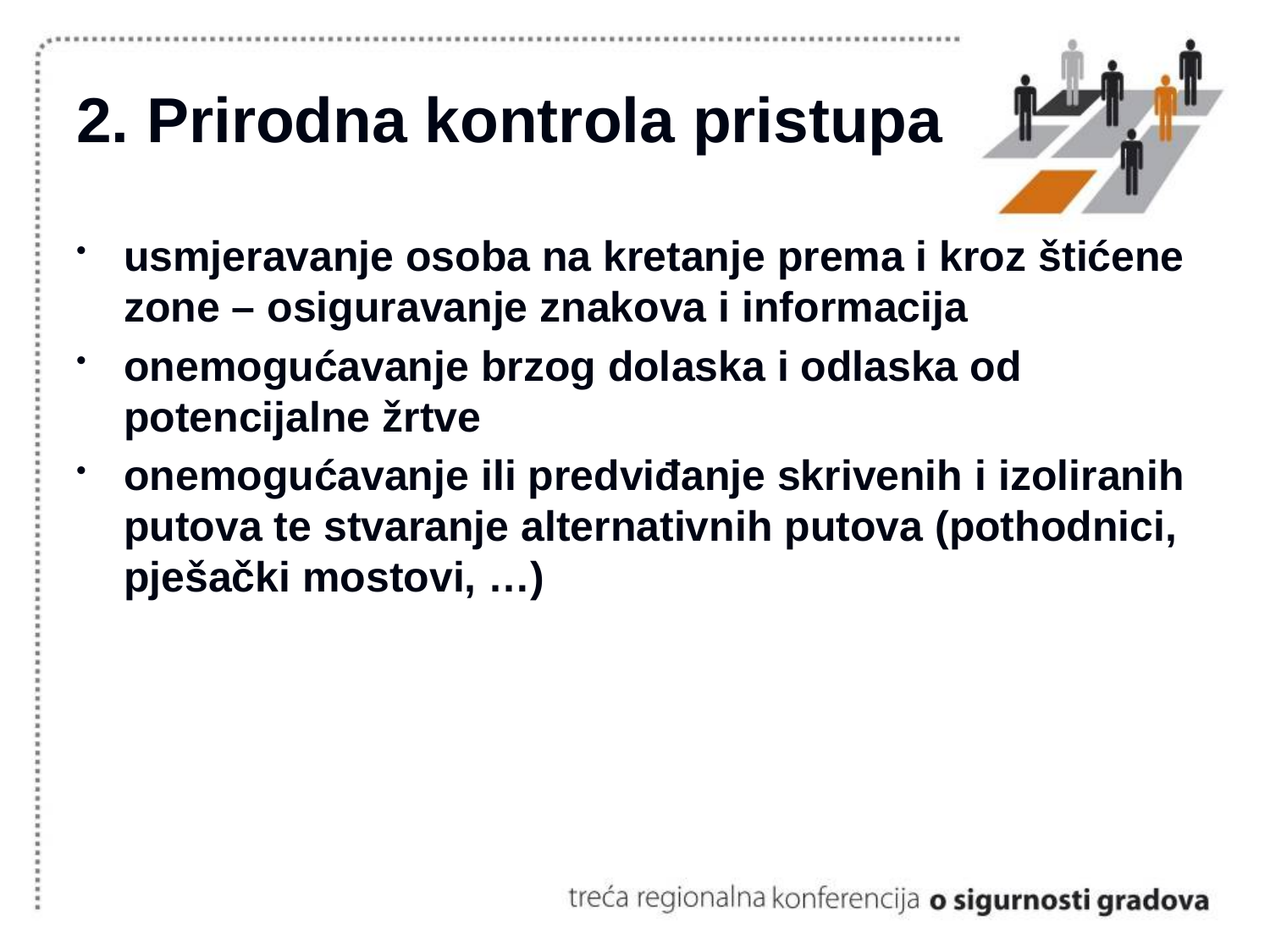

# 2. Prirodna kontrola pristupa
usmjeravanje osoba na kretanje prema i kroz štićene zone – osiguravanje znakova i informacija
onemogućavanje brzog dolaska i odlaska od potencijalne žrtve
onemogućavanje ili predviđanje skrivenih i izoliranih putova te stvaranje alternativnih putova (pothodnici, pješački mostovi, …)